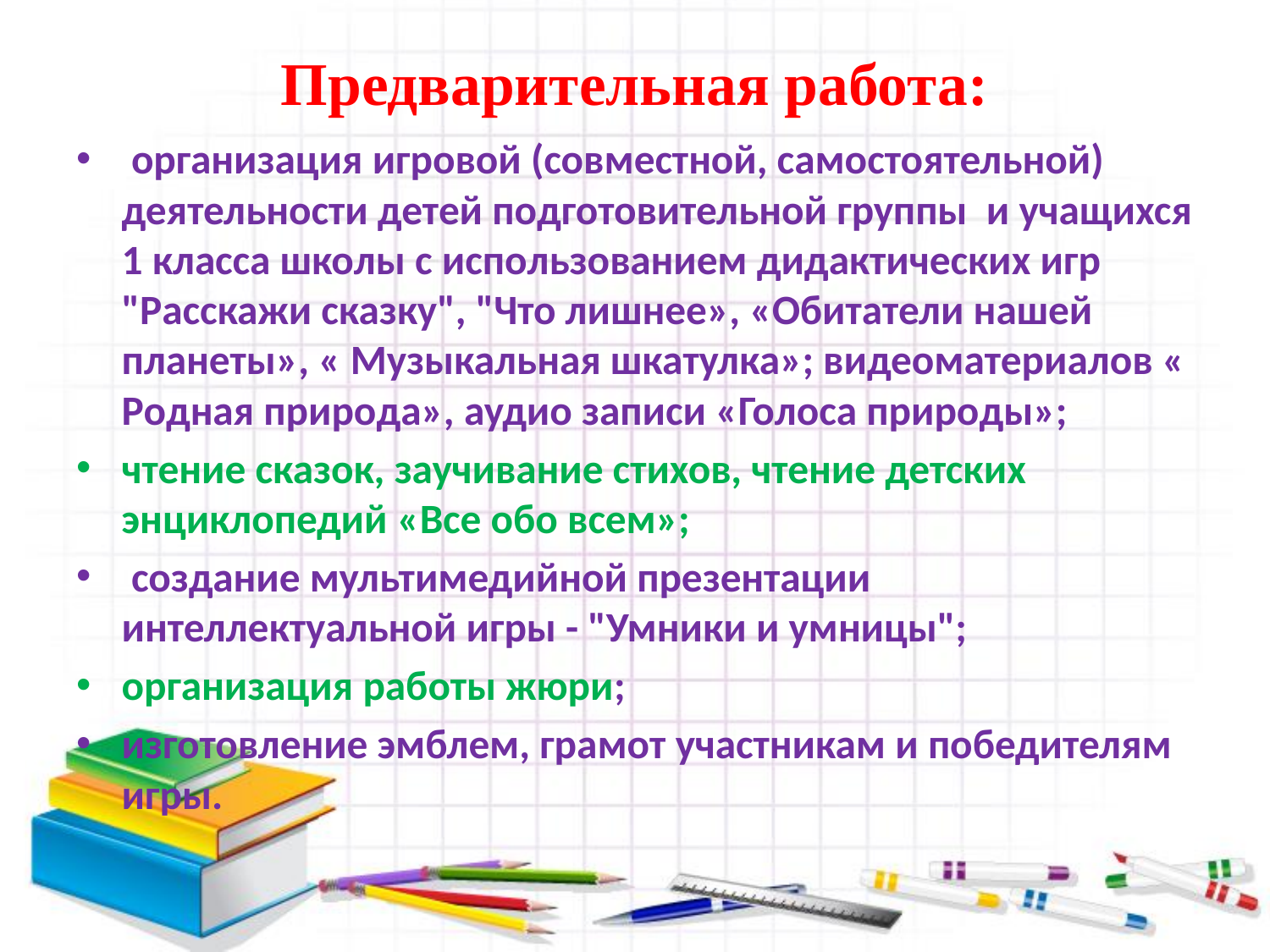

# Предварительная работа:
 организация игровой (совместной, самостоятельной) деятельности детей подготовительной группы  и учащихся 1 класса школы с использованием дидактических игр "Расскажи сказку", "Что лишнее», «Обитатели нашей планеты», « Музыкальная шкатулка»; видеоматериалов « Родная природа», аудио записи «Голоса природы»;
чтение сказок, заучивание стихов, чтение детских энциклопедий «Все обо всем»;
 создание мультимедийной презентации интеллектуальной игры - "Умники и умницы";
организация работы жюри;
изготовление эмблем, грамот участникам и победителям игры.